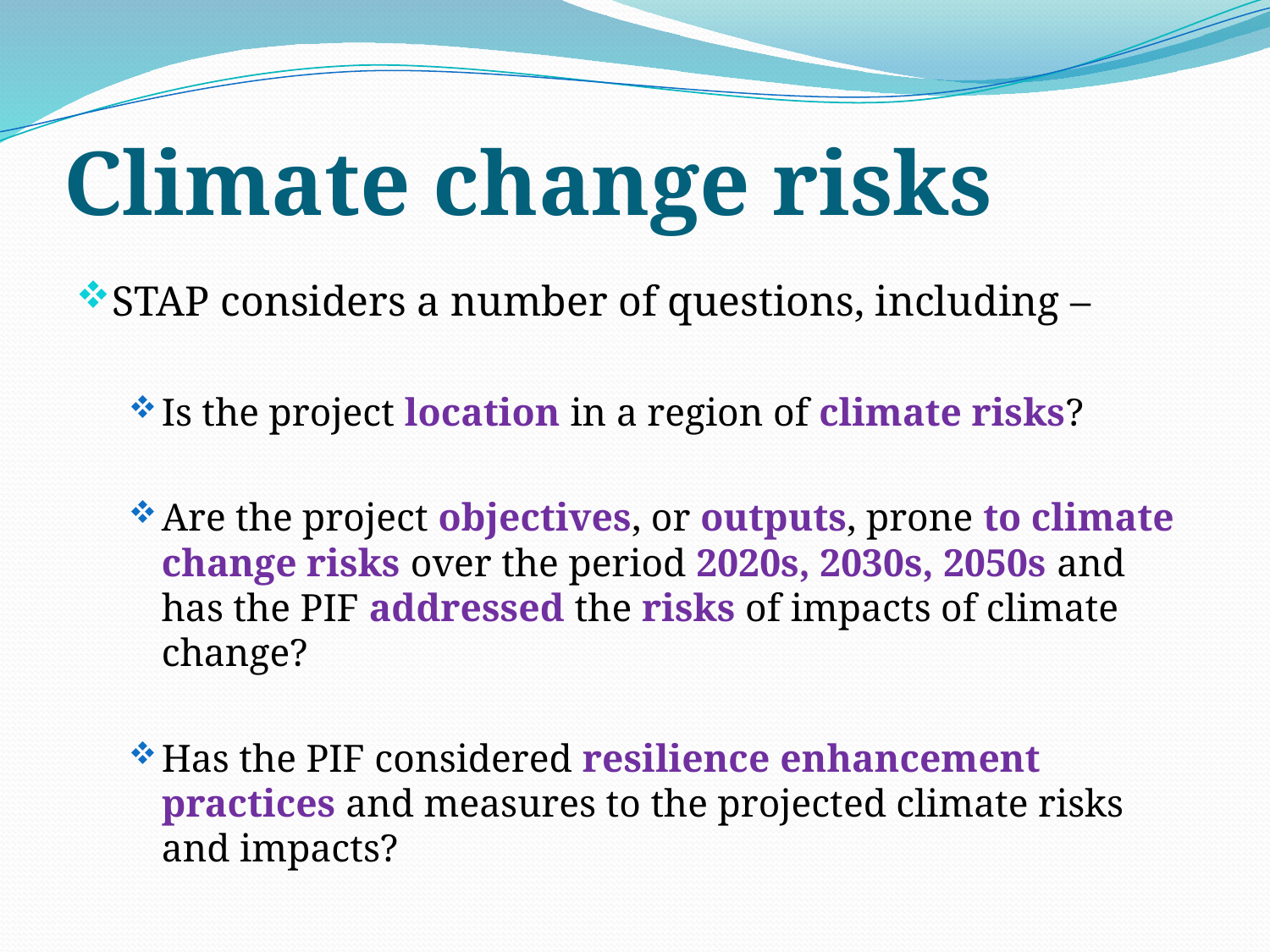

# Climate change risks
STAP considers a number of questions, including –

Is the project location in a region of climate risks?

Are the project objectives, or outputs, prone to climate change risks over the period 2020s, 2030s, 2050s and has the PIF addressed the risks of impacts of climate change?

Has the PIF considered resilience enhancement practices and measures to the projected climate risks and impacts?